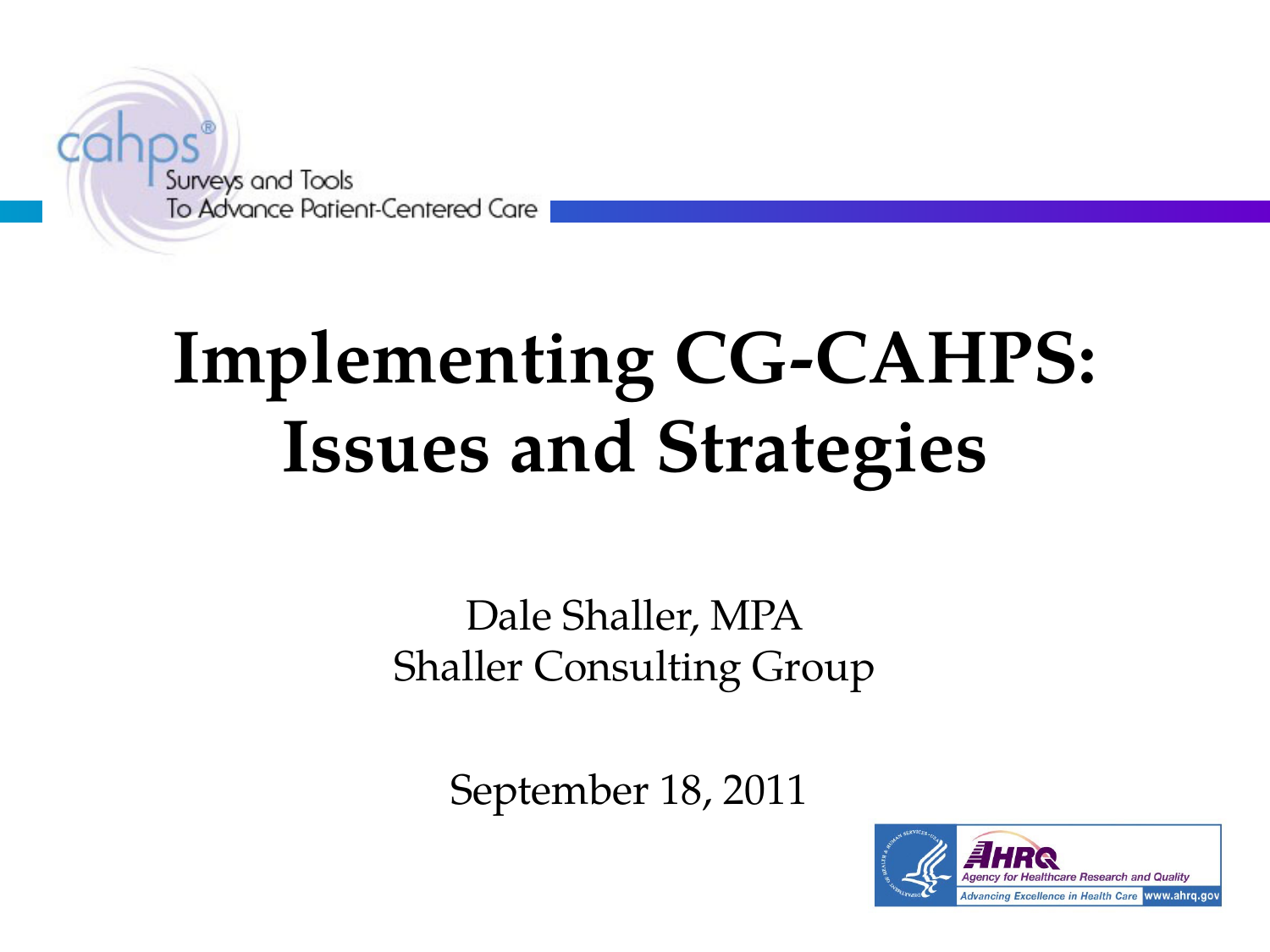

# Implementing CG-CAHPS: Issues and Strategies
Dale Shaller, MPA
Shaller Consulting Group

September 18, 2011